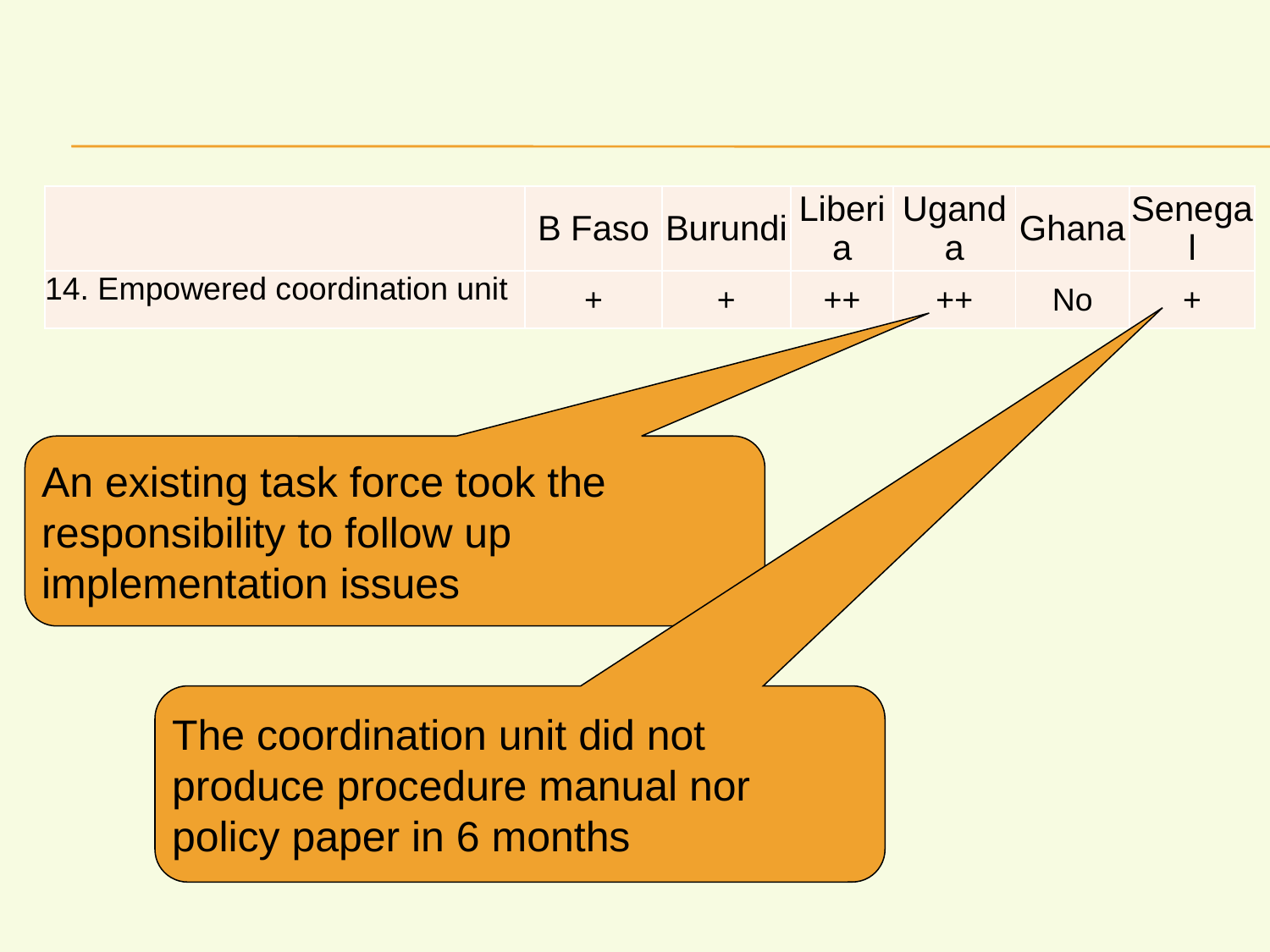

#
|  | B Faso | Burundi | Liberia | Uganda | Ghana | Senegal |
| --- | --- | --- | --- | --- | --- | --- |
| 14. Empowered coordination unit | + | + | ++ | ++ | No | + |

An existing task force took the responsibility to follow up implementation issues
The coordination unit did not produce procedure manual nor policy paper in 6 months